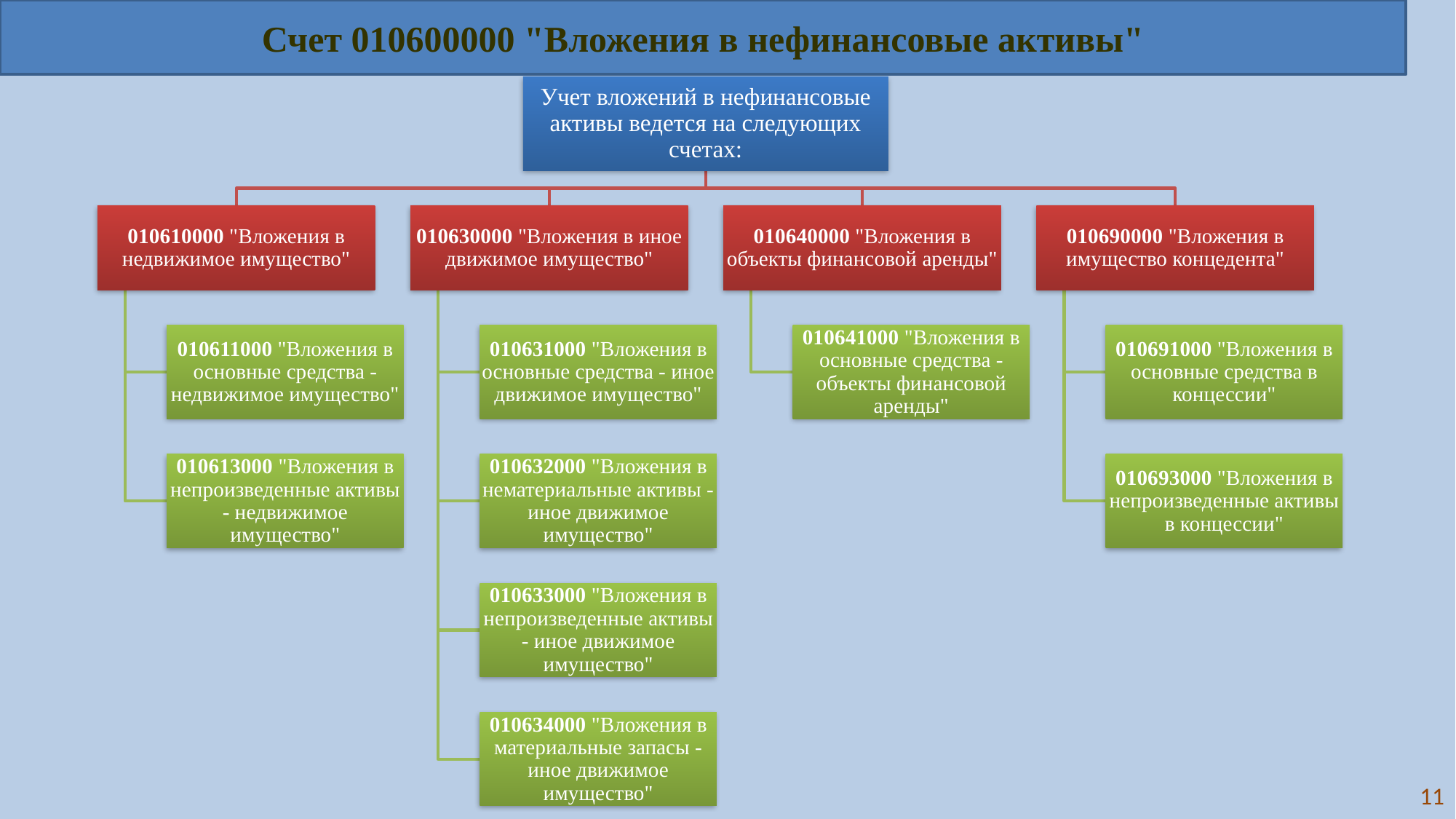

Счет 010600000 "Вложения в нефинансовые активы"
Учет вложений в нефинансовые активы ведется на следующих счетах:
010610000 "Вложения в недвижимое имущество"
010611000 "Вложения в основные средства - недвижимое имущество"
010613000 "Вложения в непроизведенные активы - недвижимое имущество"
010630000 "Вложения в иное движимое имущество"
010631000 "Вложения в основные средства - иное движимое имущество"
010632000 "Вложения в нематериальные активы - иное движимое имущество"
010633000 "Вложения в непроизведенные активы - иное движимое имущество"
010634000 "Вложения в материальные запасы - иное движимое имущество"
010640000 "Вложения в объекты финансовой аренды"
010641000 "Вложения в основные средства - объекты финансовой аренды"
010690000 "Вложения в имущество концедента"
010691000 "Вложения в основные средства в концессии"
010693000 "Вложения в непроизведенные активы в концессии"
11